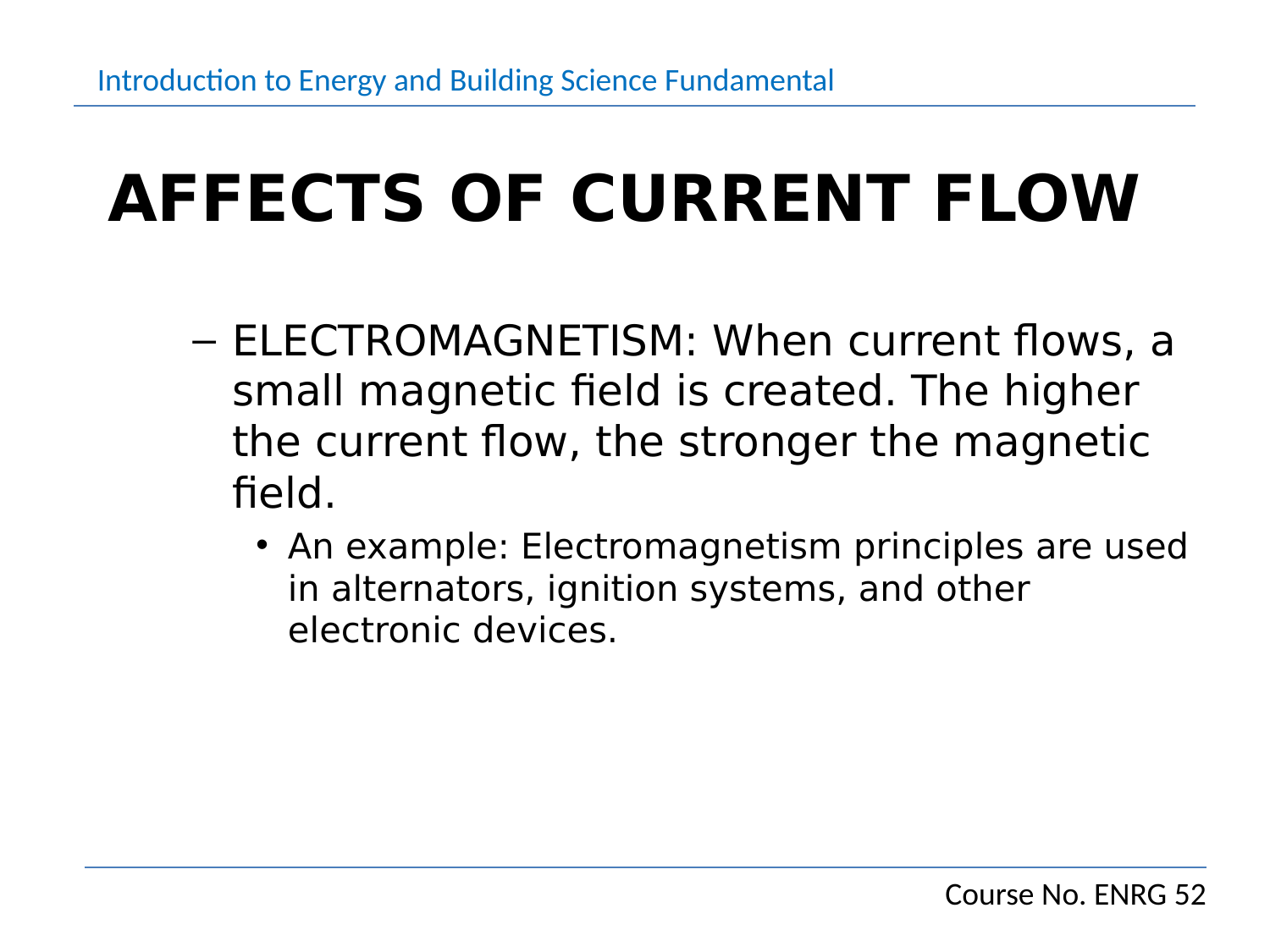

# AFFECTS OF CURRENT FLOW
ELECTROMAGNETISM: When current flows, a small magnetic field is created. The higher the current flow, the stronger the magnetic field.
An example: Electromagnetism principles are used in alternators, ignition systems, and other electronic devices.